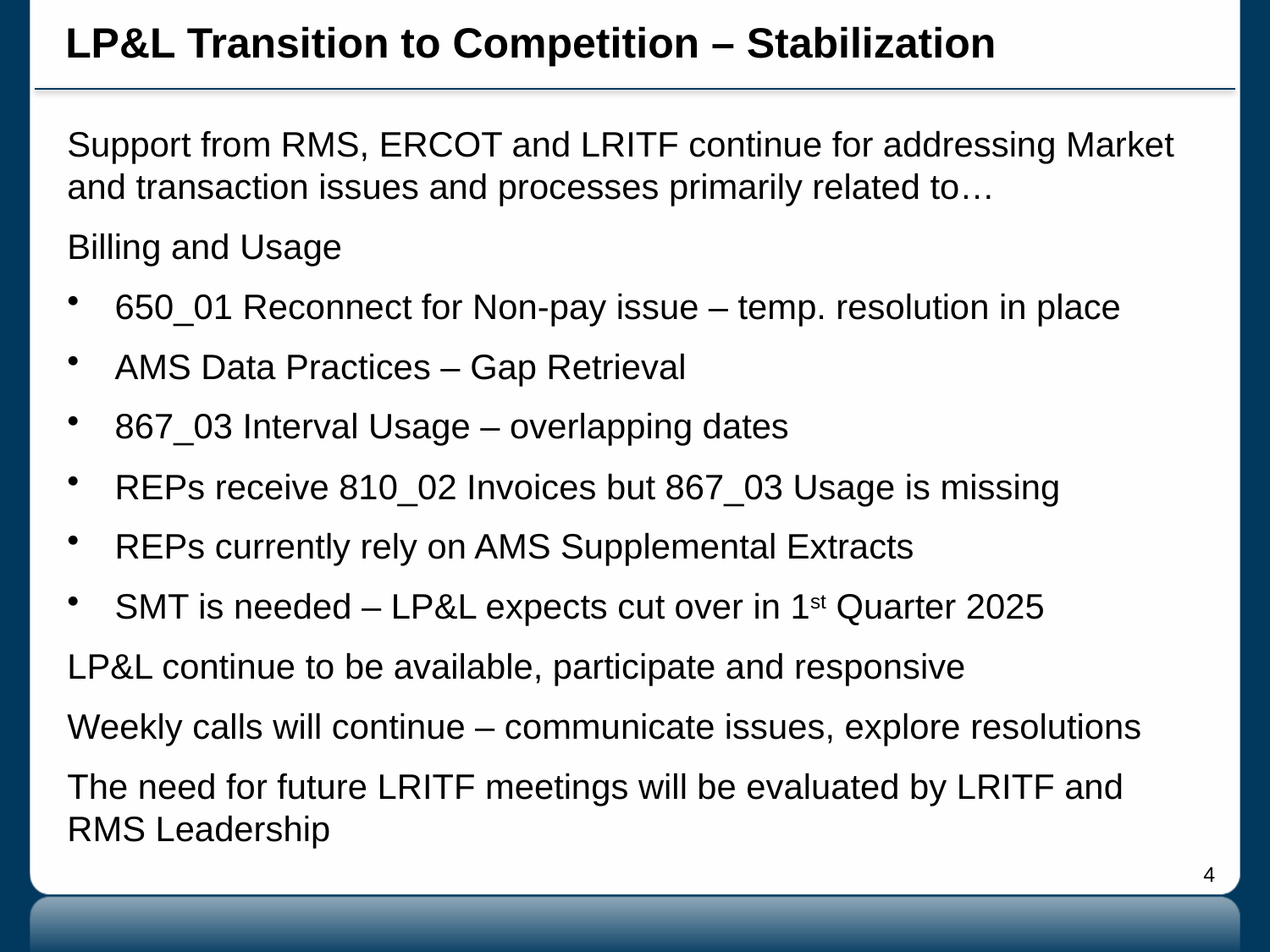

# LP&L Transition to Competition – Stabilization
Support from RMS, ERCOT and LRITF continue for addressing Market and transaction issues and processes primarily related to…
Billing and Usage
650_01 Reconnect for Non-pay issue – temp. resolution in place
AMS Data Practices – Gap Retrieval
867_03 Interval Usage – overlapping dates
REPs receive 810_02 Invoices but 867_03 Usage is missing
REPs currently rely on AMS Supplemental Extracts
SMT is needed – LP&L expects cut over in 1st Quarter 2025
LP&L continue to be available, participate and responsive
Weekly calls will continue – communicate issues, explore resolutions
The need for future LRITF meetings will be evaluated by LRITF and RMS Leadership